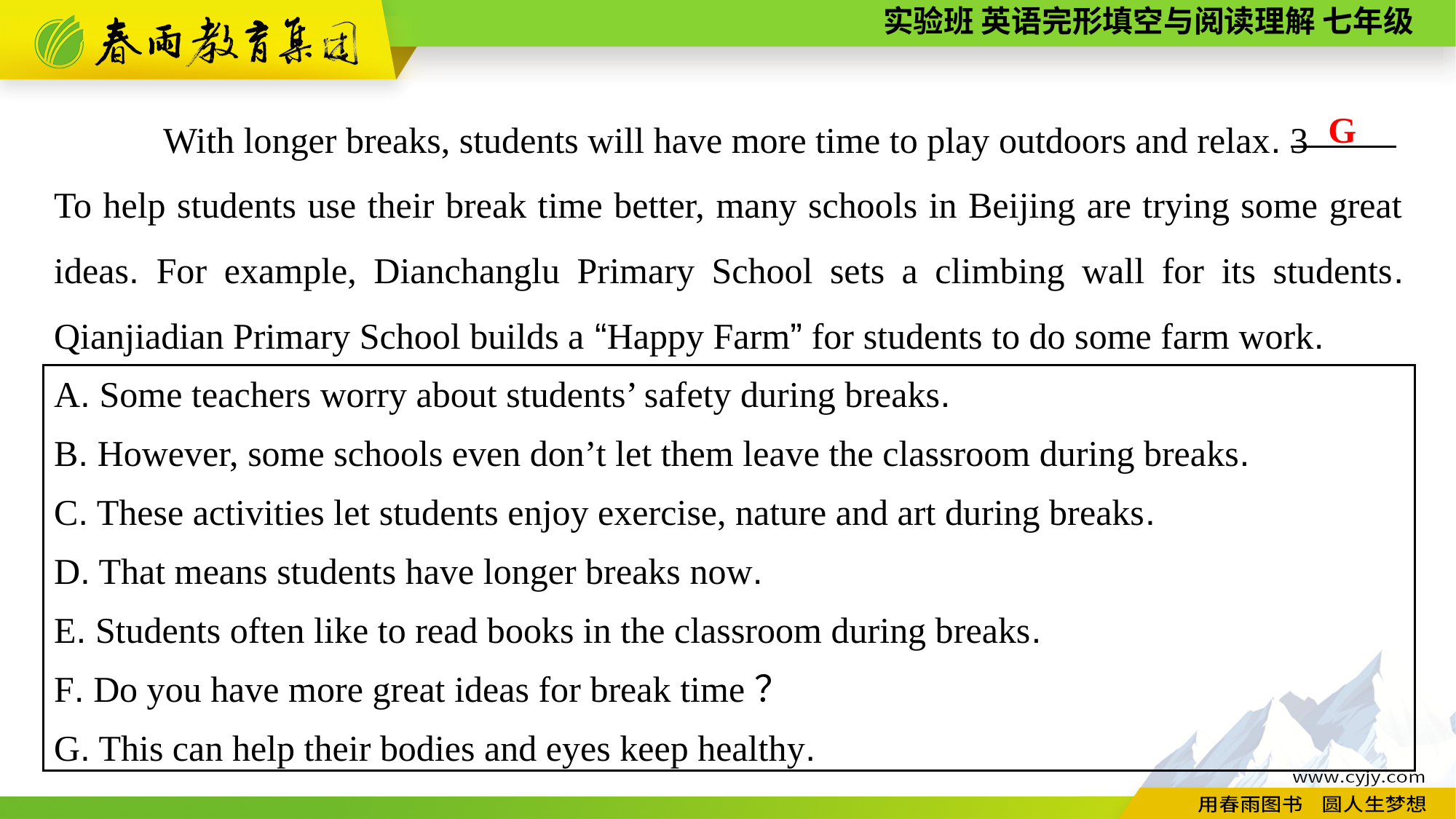

With longer breaks, students will have more time to play outdoors and relax. 3
To help students use their break time better, many schools in Beijing are trying some great ideas. For example, Dianchanglu Primary School sets a climbing wall for its students. Qianjiadian Primary School builds a “Happy Farm” for students to do some farm work.
G
A. Some teachers worry about students’ safety during breaks.
B. However, some schools even don’t let them leave the classroom during breaks.
C. These activities let students enjoy exercise, nature and art during breaks.
D. That means students have longer breaks now.
E. Students often like to read books in the classroom during breaks.
F. Do you have more great ideas for break time？
G. This can help their bodies and eyes keep healthy.